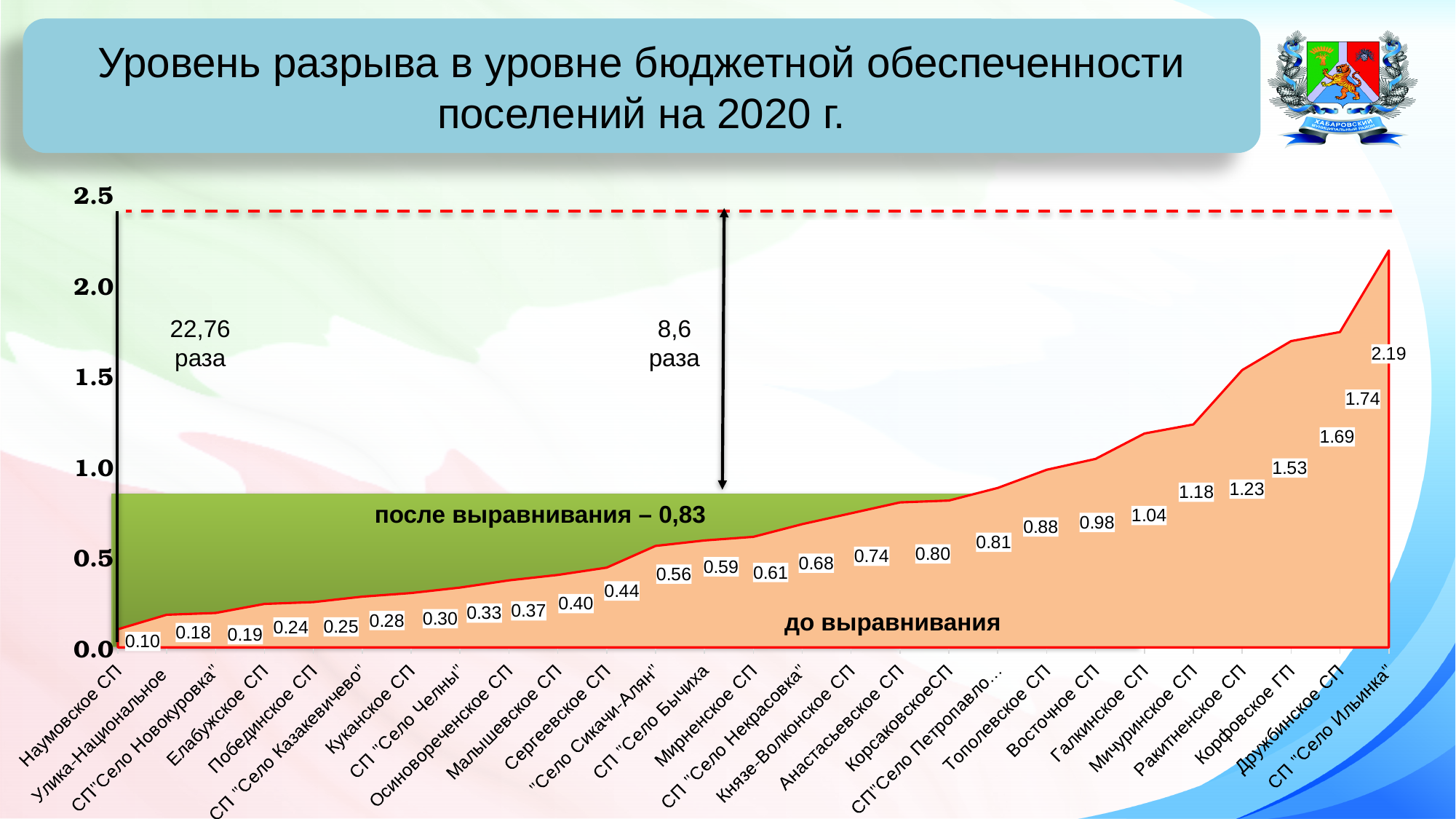

Уровень разрыва в уровне бюджетной обеспеченности поселений на 2020 г.

### Chart

| Category | Ряд 1 |
|---|---|
| Наумовское СП | 0.1 |
| Улика-Национальное  | 0.18 |
| СП"Село Новокуровка" | 0.19 |
| Елабужское СП | 0.24 |
| Побединское СП | 0.25 |
| СП "Село Казакевичево" | 0.28 |
| Куканское СП | 0.3 |
| СП "Село Челны" | 0.33 |
| Осиновореченское СП | 0.37 |
| Малышевское СП | 0.4 |
| Сергеевское СП | 0.44 |
| "Село Сикачи-Алян" | 0.56 |
| СП "Село Бычиха | 0.59 |
| Мирненское СП | 0.61 |
| СП "Село Некрасовка" | 0.68 |
| Князе-Волконское СП | 0.74 |
| Анастасьевское СП | 0.8 |
| КорсаковскоеСП | 0.81 |
| СП"Село Петропавловка" | 0.88 |
| Тополевское СП | 0.98 |
| Восточное СП | 1.04 |
| Галкинское СП | 1.18 |
| Мичуринское СП | 1.23 |
| Ракитненское СП | 1.53 |
| Корфовское ГП | 1.69 |
| Дружбинское СП | 1.74 |
| СП "Село Ильинка" | 2.19 |
22,76 раза
8,6 раза

после выравнивания – 0,83
до выравнивания